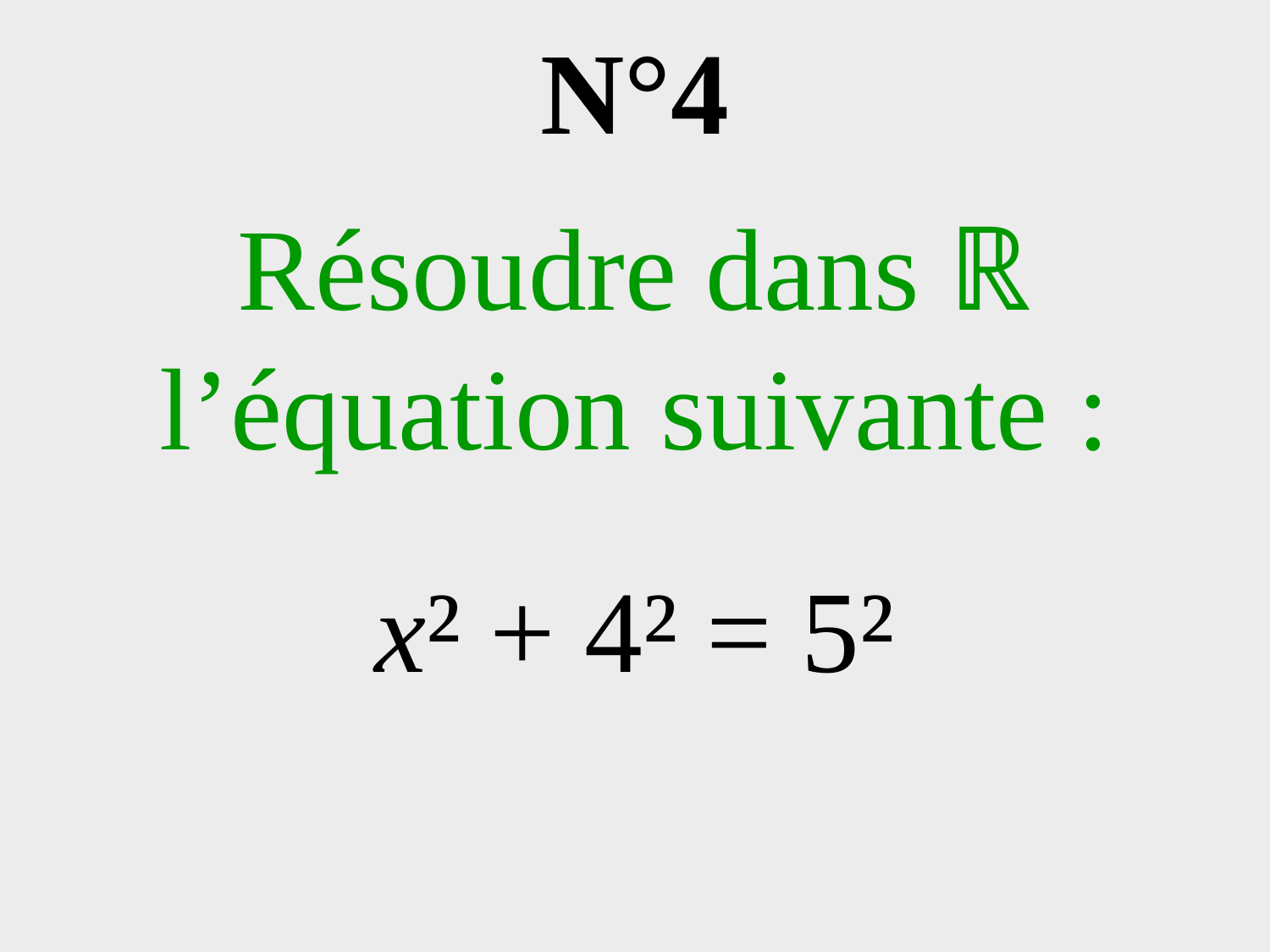

# N°4
Résoudre dans ℝ l’équation suivante :

x² + 4² = 5²